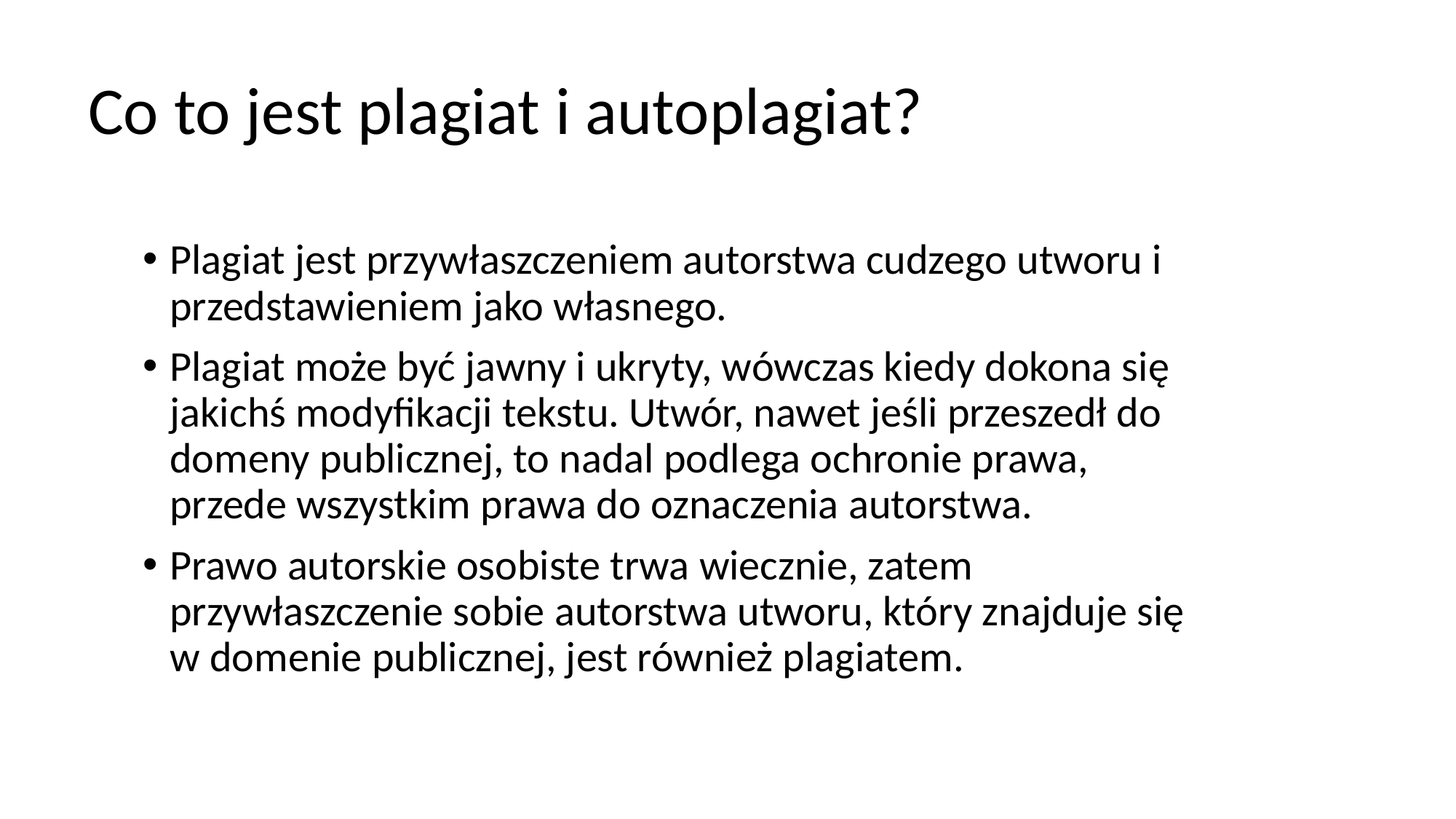

# Co to jest plagiat i autoplagiat?
Plagiat jest przywłaszczeniem autorstwa cudzego utworu i przedstawieniem jako własnego.
Plagiat może być jawny i ukryty, wówczas kiedy dokona się jakichś modyfikacji tekstu. Utwór, nawet jeśli przeszedł do domeny publicznej, to nadal podlega ochronie prawa, przede wszystkim prawa do oznaczenia autorstwa.
Prawo autorskie osobiste trwa wiecznie, zatem przywłaszczenie sobie autorstwa utworu, który znajduje się w domenie publicznej, jest również plagiatem.